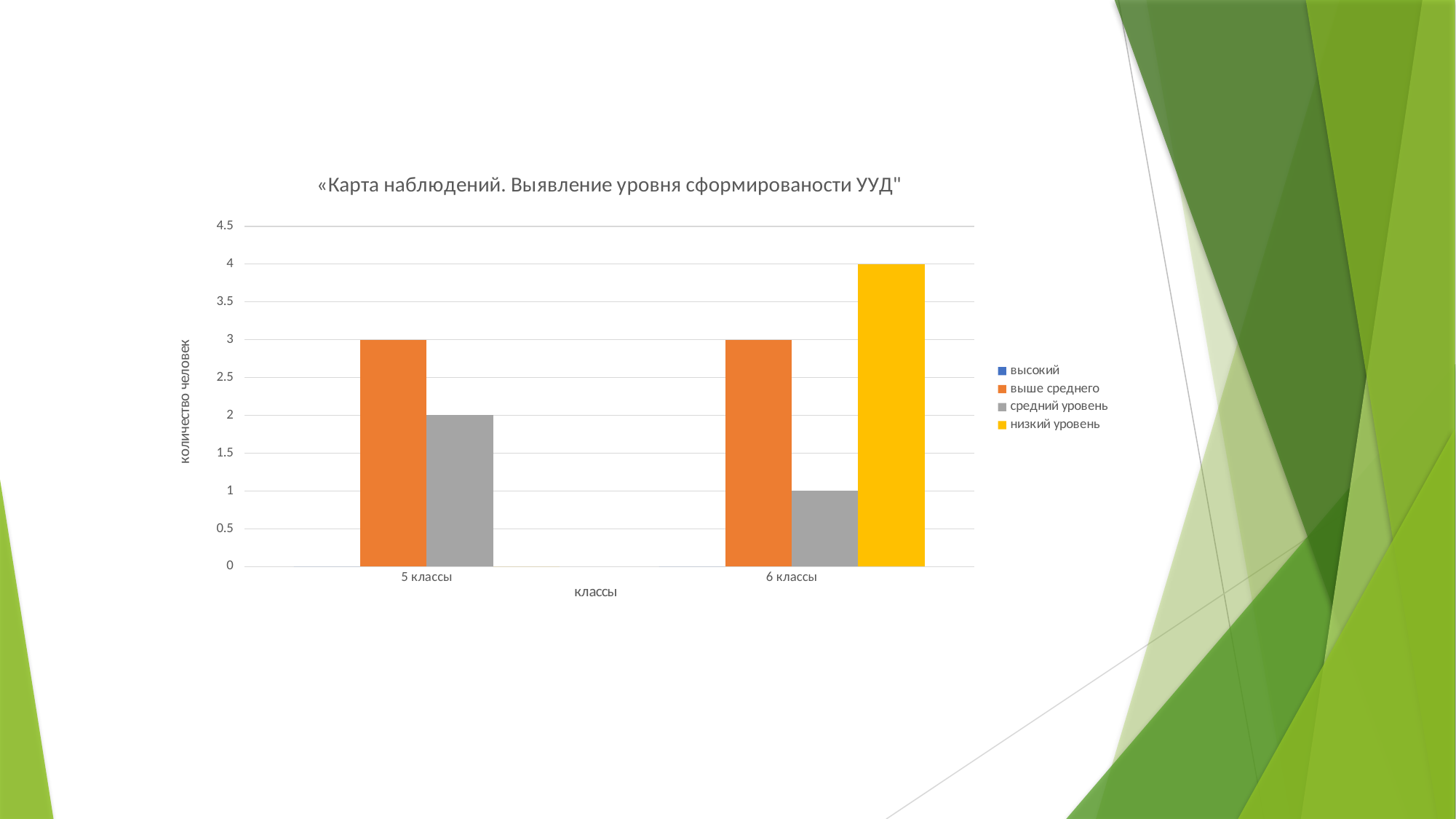

### Chart: «Карта наблюдений. Выявление уровня сформированости УУД"

| Category | высокий | выше среднего | средний уровень | низкий уровень |
|---|---|---|---|---|
| 5 классы | 0.0 | 3.0 | 2.0 | 0.0 |
| 6 классы | 0.0 | 3.0 | 1.0 | 4.0 |